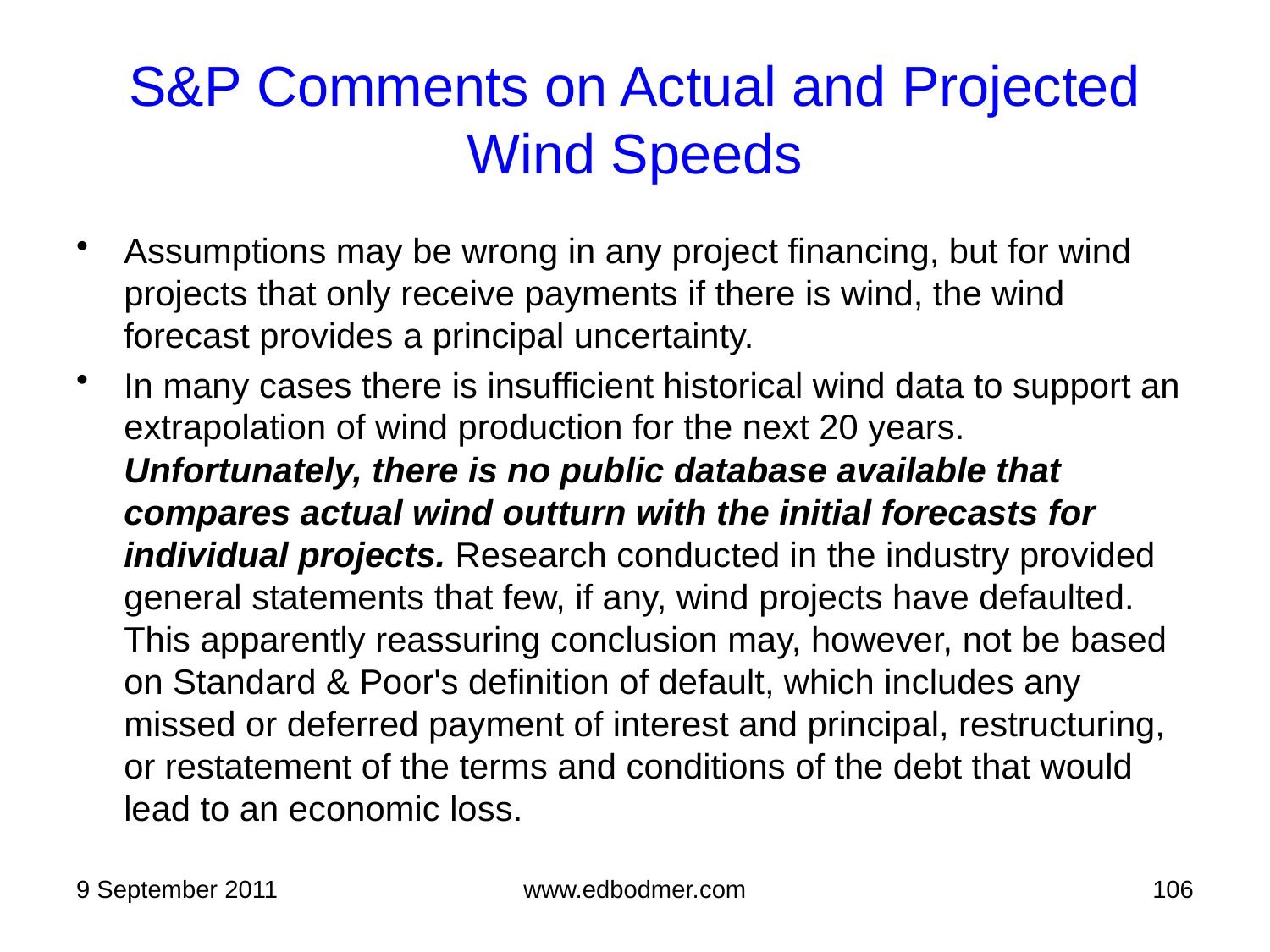

# S&P Comments on Actual and Projected Wind Speeds
Assumptions may be wrong in any project financing, but for wind projects that only receive payments if there is wind, the wind forecast provides a principal uncertainty.
In many cases there is insufficient historical wind data to support an extrapolation of wind production for the next 20 years. Unfortunately, there is no public database available that compares actual wind outturn with the initial forecasts for individual projects. Research conducted in the industry provided general statements that few, if any, wind projects have defaulted. This apparently reassuring conclusion may, however, not be based on Standard & Poor's definition of default, which includes any missed or deferred payment of interest and principal, restructuring, or restatement of the terms and conditions of the debt that would lead to an economic loss.
9 September 2011
www.edbodmer.com
106